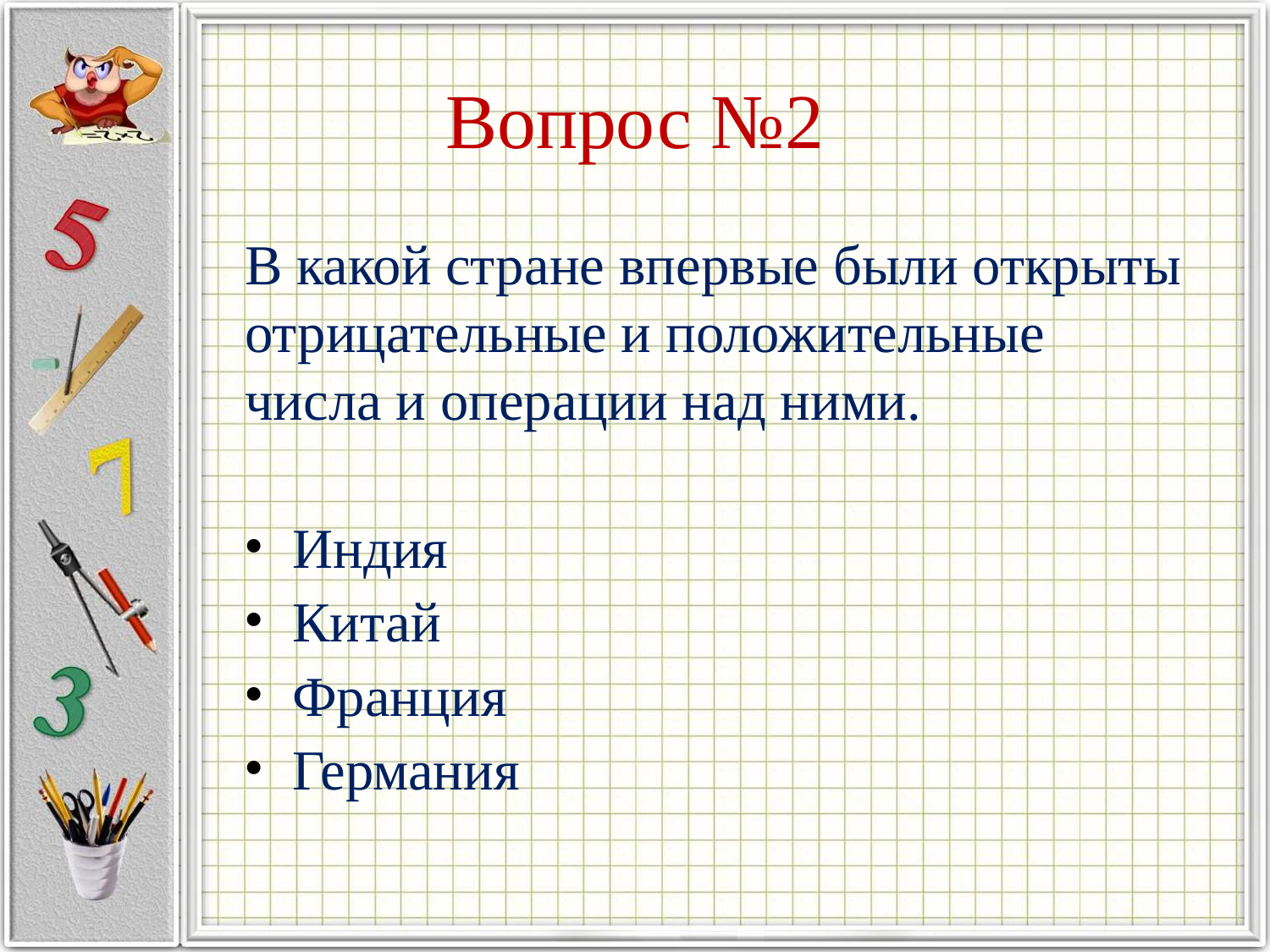

# Вопрос №2
В какой стране впервые были открыты отрицательные и положительные числа и операции над ними.

Индия
Китай
Франция
Германия